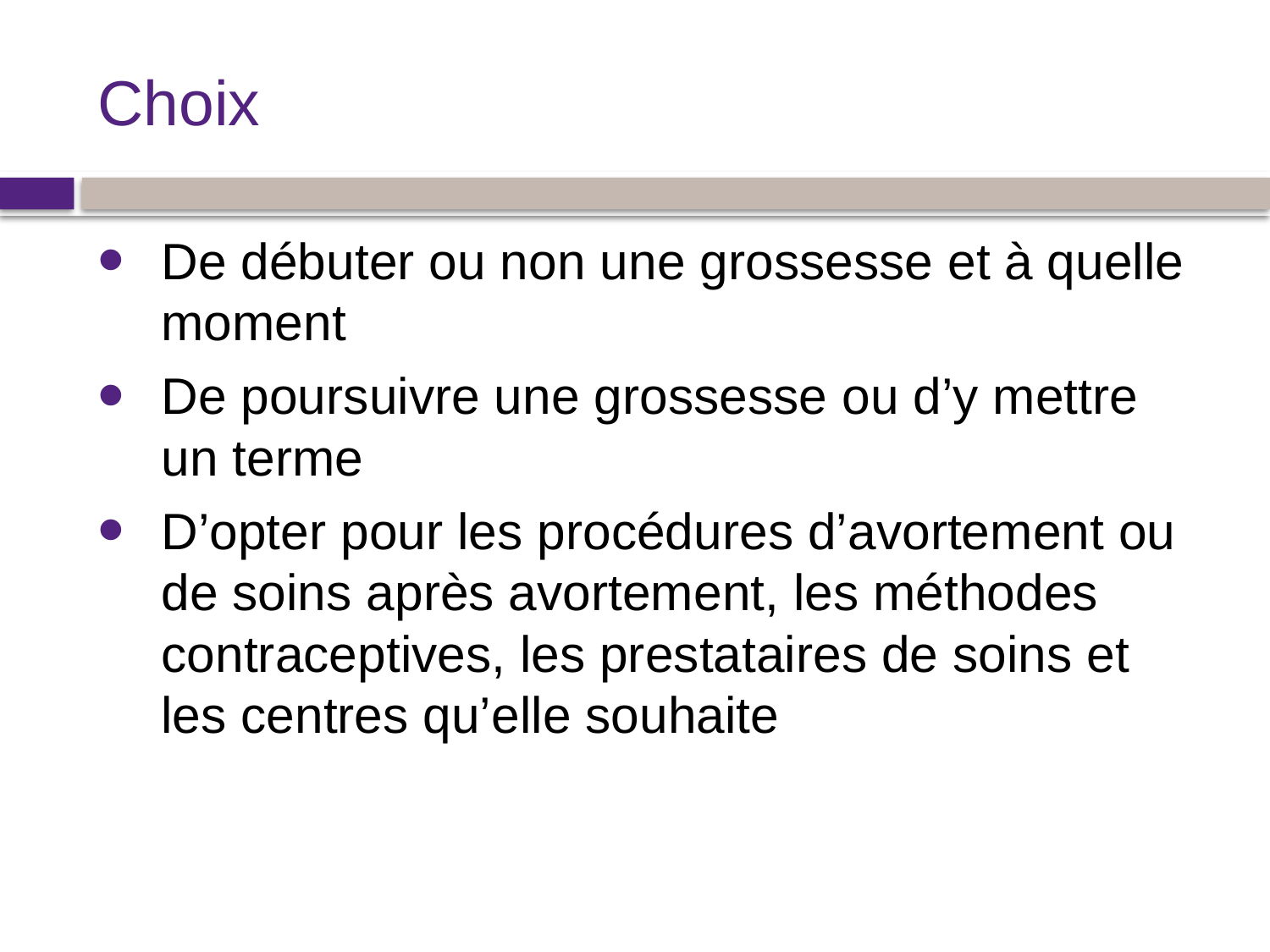

# Choix
De débuter ou non une grossesse et à quelle moment
De poursuivre une grossesse ou d’y mettre un terme
D’opter pour les procédures d’avortement ou de soins après avortement, les méthodes contraceptives, les prestataires de soins et les centres qu’elle souhaite